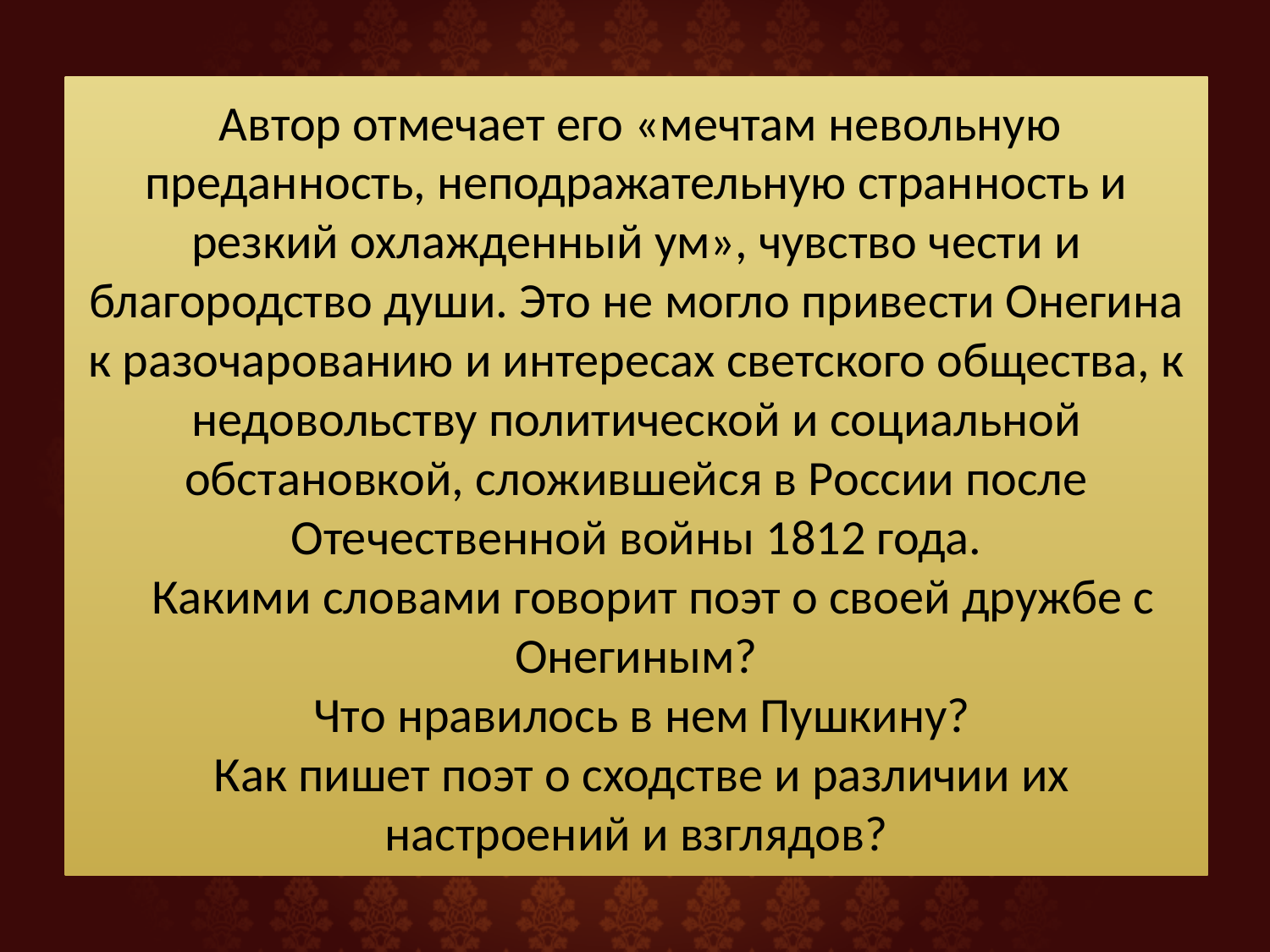

# Автор отмечает его «мечтам невольную преданность, неподражательную странность и резкий охлажденный ум», чувство чести и благородство души. Это не могло привести Онегина к разочарованию и интересах светского общества, к недовольству политической и социальной обстановкой, сложившейся в России после Отечественной войны 1812 года. Какими словами говорит поэт о своей дружбе с Онегиным? Что нравилось в нем Пушкину? Как пишет поэт о сходстве и различии их настроений и взглядов?